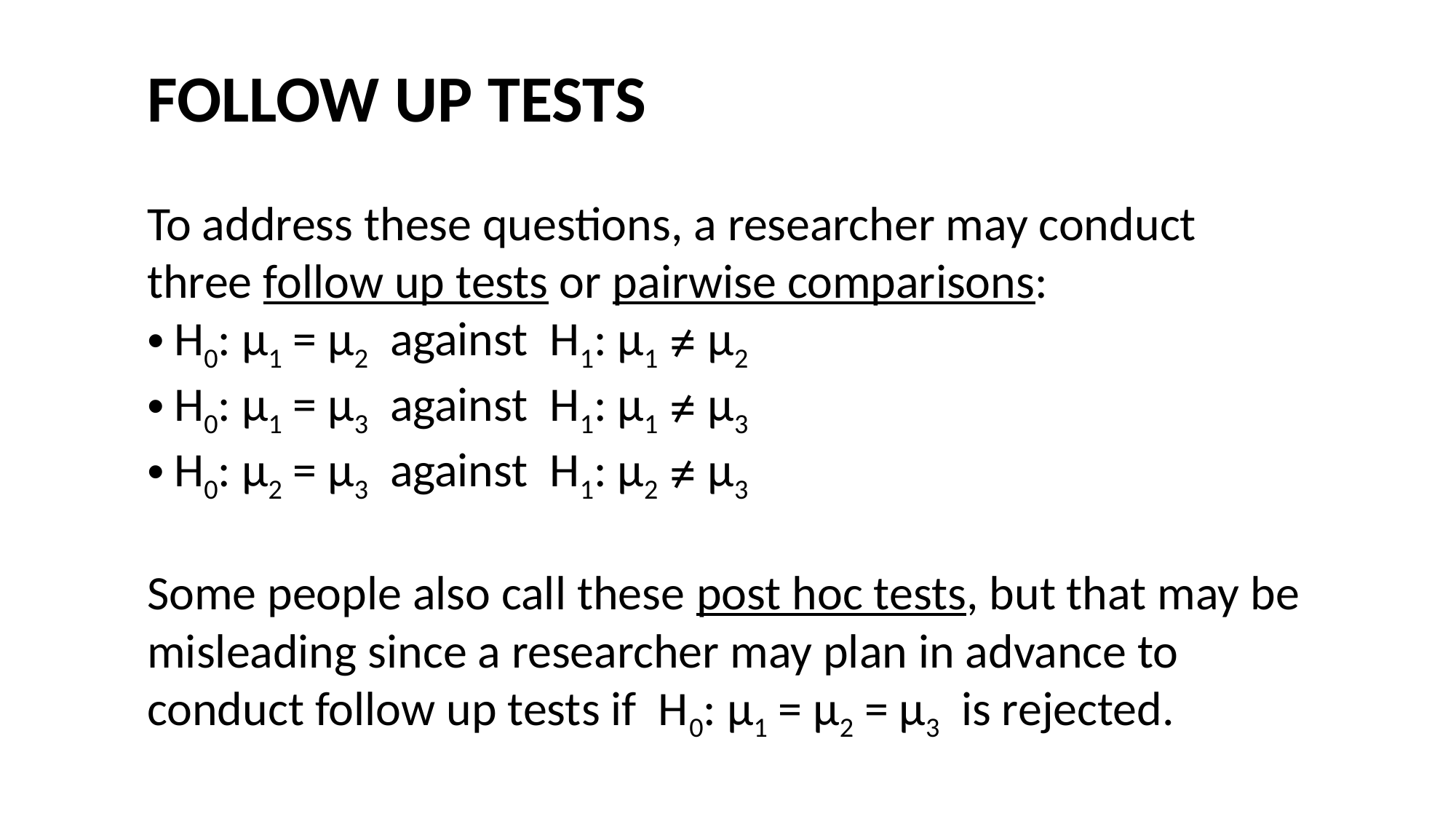

#
FOLLOW UP TESTS

To address these questions, a researcher may conduct three follow up tests or pairwise comparisons:
H0: μ1 = μ2  against  H1: μ1 ≠ μ2
H0: μ1 = μ3  against  H1: μ1 ≠ μ3
H0: μ2 = μ3  against  H1: μ2 ≠ μ3

Some people also call these post hoc tests, but that may be misleading since a researcher may plan in advance to conduct follow up tests if  H0: μ1 = μ2 = μ3  is rejected.